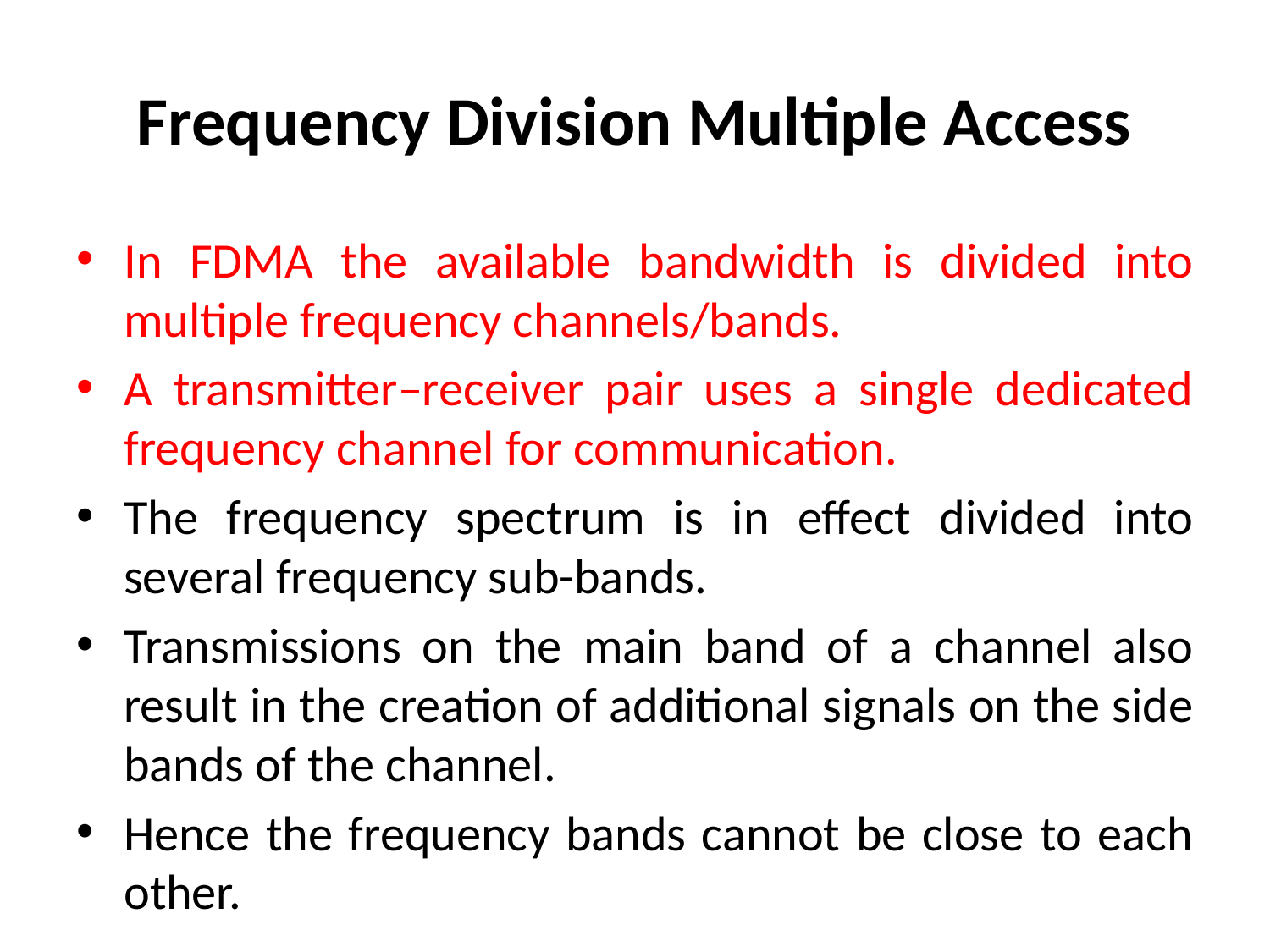

# Frequency Division Multiple Access
In FDMA the available bandwidth is divided into multiple frequency channels/bands.
A transmitter–receiver pair uses a single dedicated frequency channel for communication.
The frequency spectrum is in effect divided into several frequency sub-bands.
Transmissions on the main band of a channel also result in the creation of additional signals on the side bands of the channel.
Hence the frequency bands cannot be close to each other.